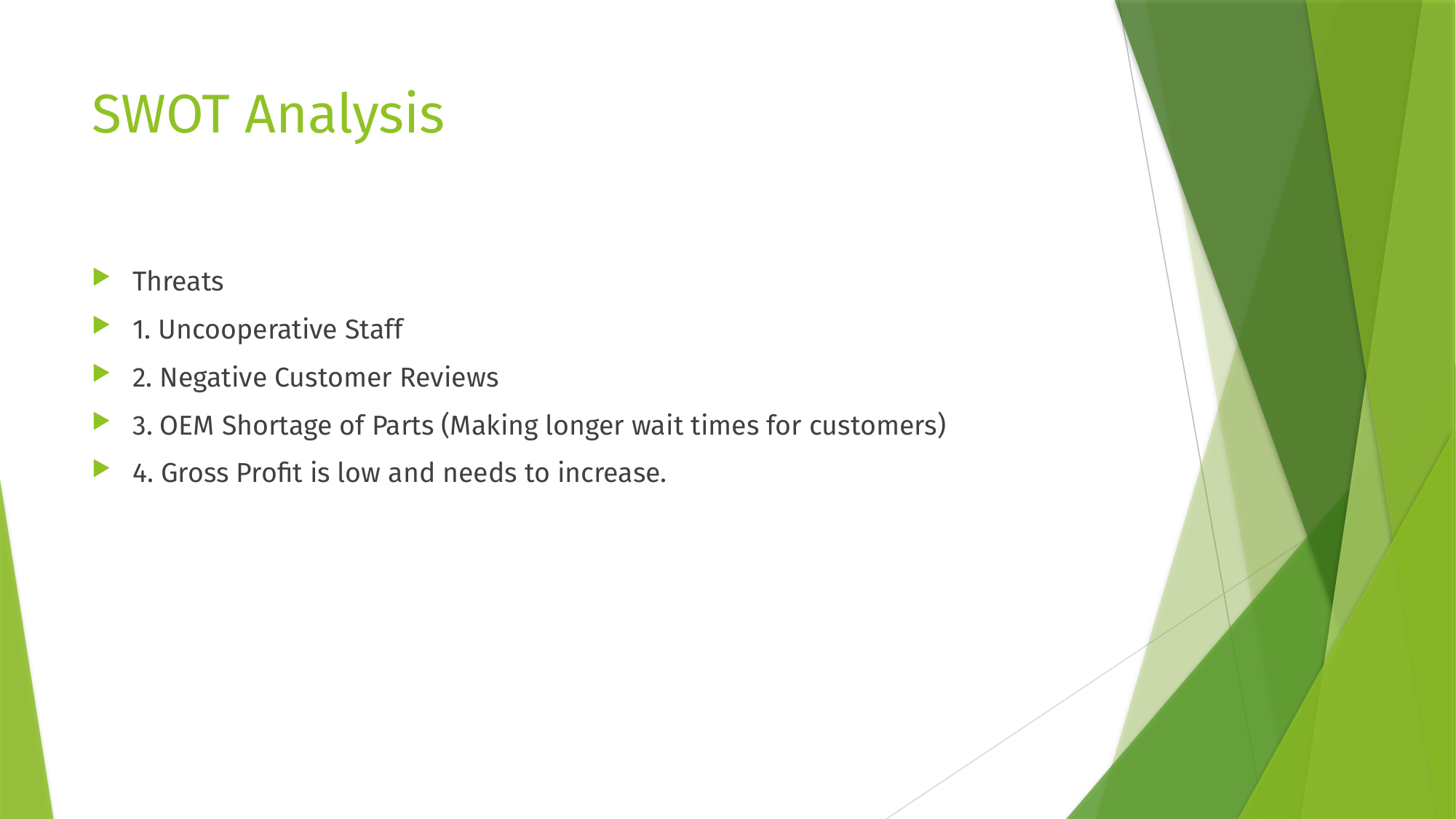

# SWOT Analysis
Threats
1. Uncooperative Staff
2. Negative Customer Reviews
3. OEM Shortage of Parts (Making longer wait times for customers)
4. Gross Profit is low and needs to increase.